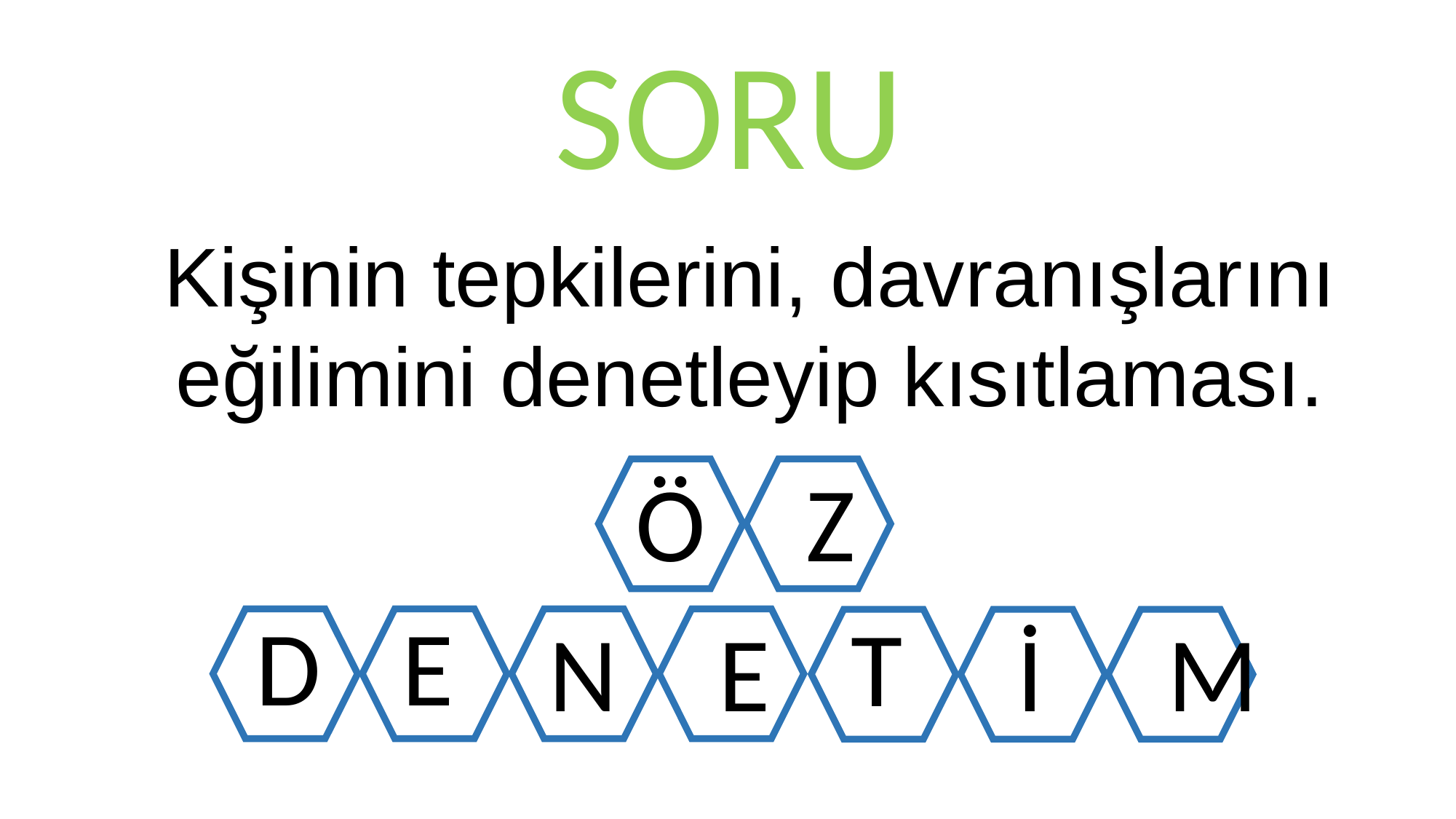

SORU
Kişinin tepkilerini, davranışlarını eğilimini denetleyip kısıtlaması.
Ö
Z

D
E
T
N
E
İ
M